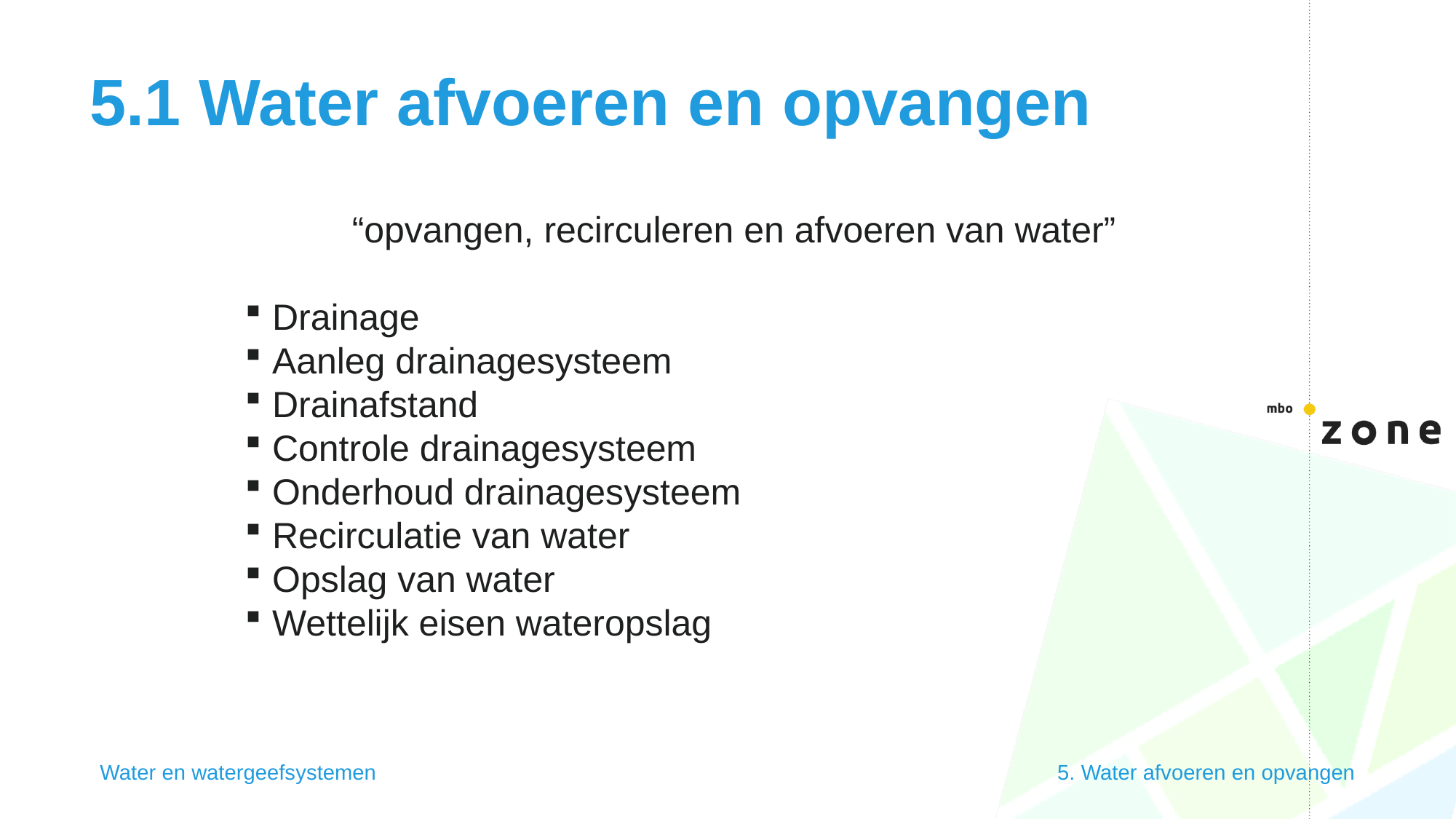

# 5.1 Water afvoeren en opvangen
“opvangen, recirculeren en afvoeren van water”

Drainage
Aanleg drainagesysteem
Drainafstand
Controle drainagesysteem
Onderhoud drainagesysteem
Recirculatie van water
Opslag van water
Wettelijk eisen wateropslag

Water en watergeefsystemen
5. Water afvoeren en opvangen